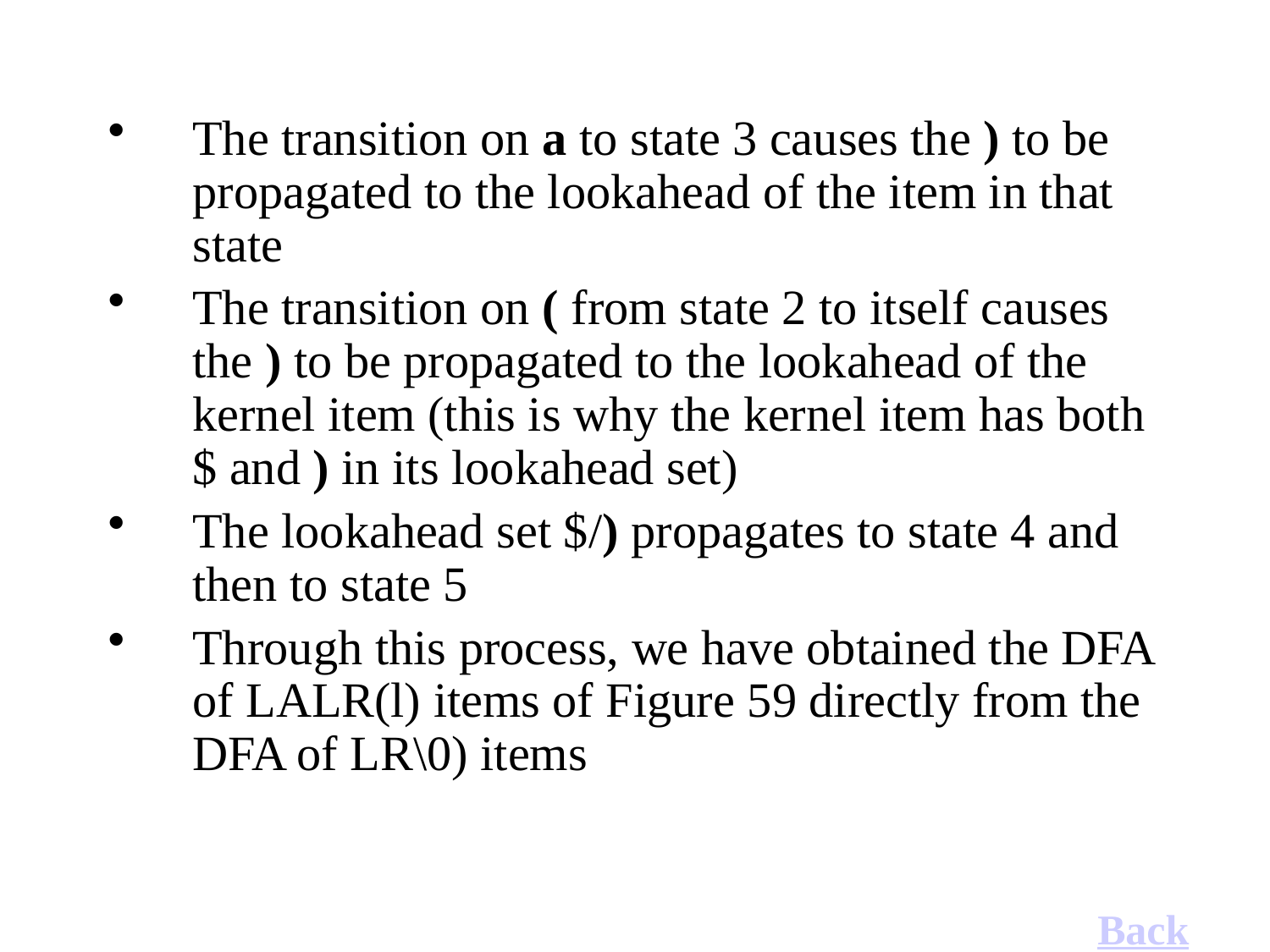

The transition on a to state 3 causes the ) to be propagated to the lookahead of the item in that state
The transition on ( from state 2 to itself causes the ) to be propagated to the lookahead of the kernel item (this is why the kernel item has both $ and ) in its lookahead set)
The lookahead set $/) propagates to state 4 and then to state 5
Through this process, we have obtained the DFA of LALR(l) items of Figure 59 directly from the DFA of LR\0) items
Back